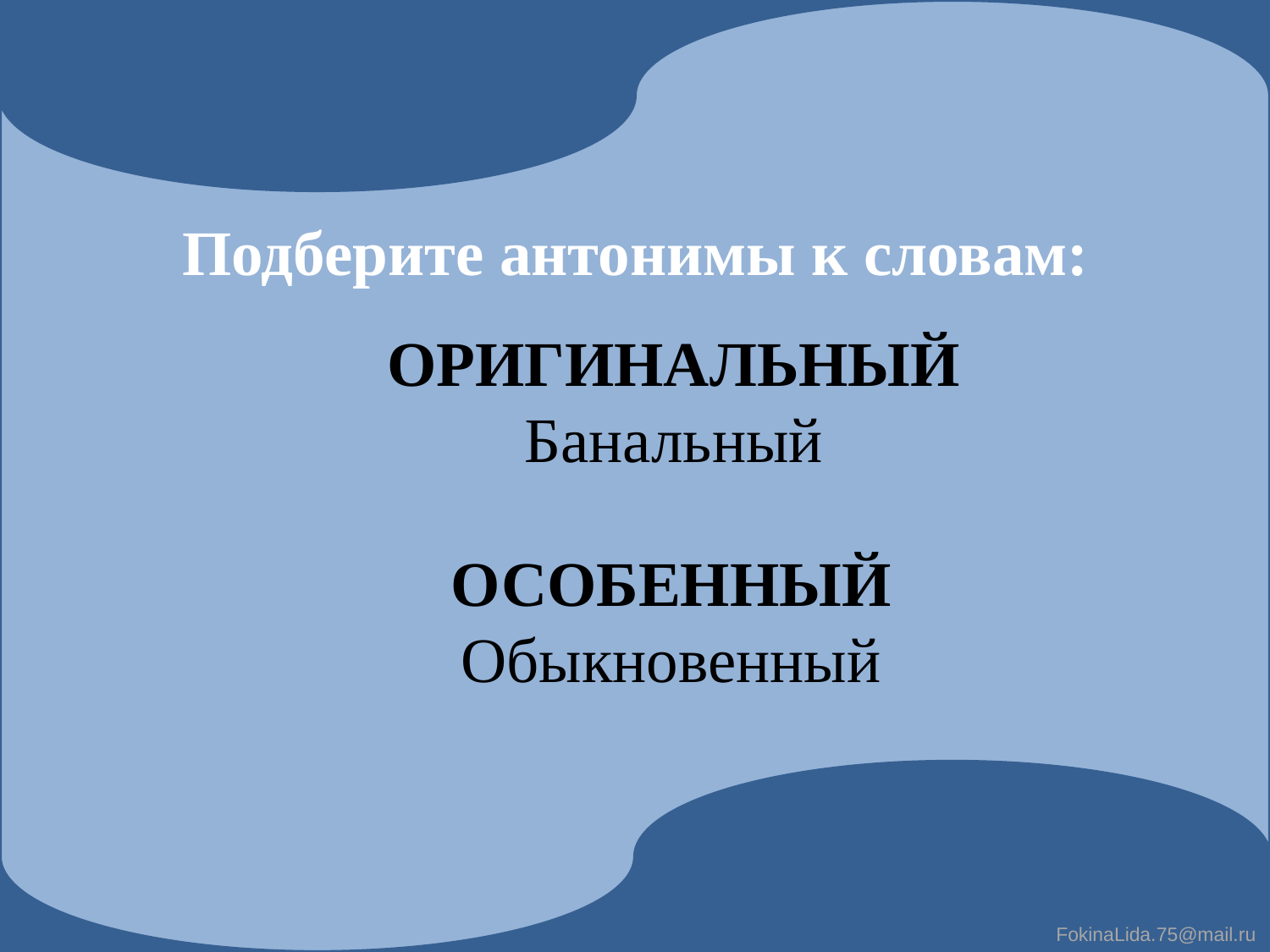

Подберите антонимы к словам:
ОРИГИНАЛЬНЫЙ
Банальный
ОСОБЕННЫЙ
Обыкновенный